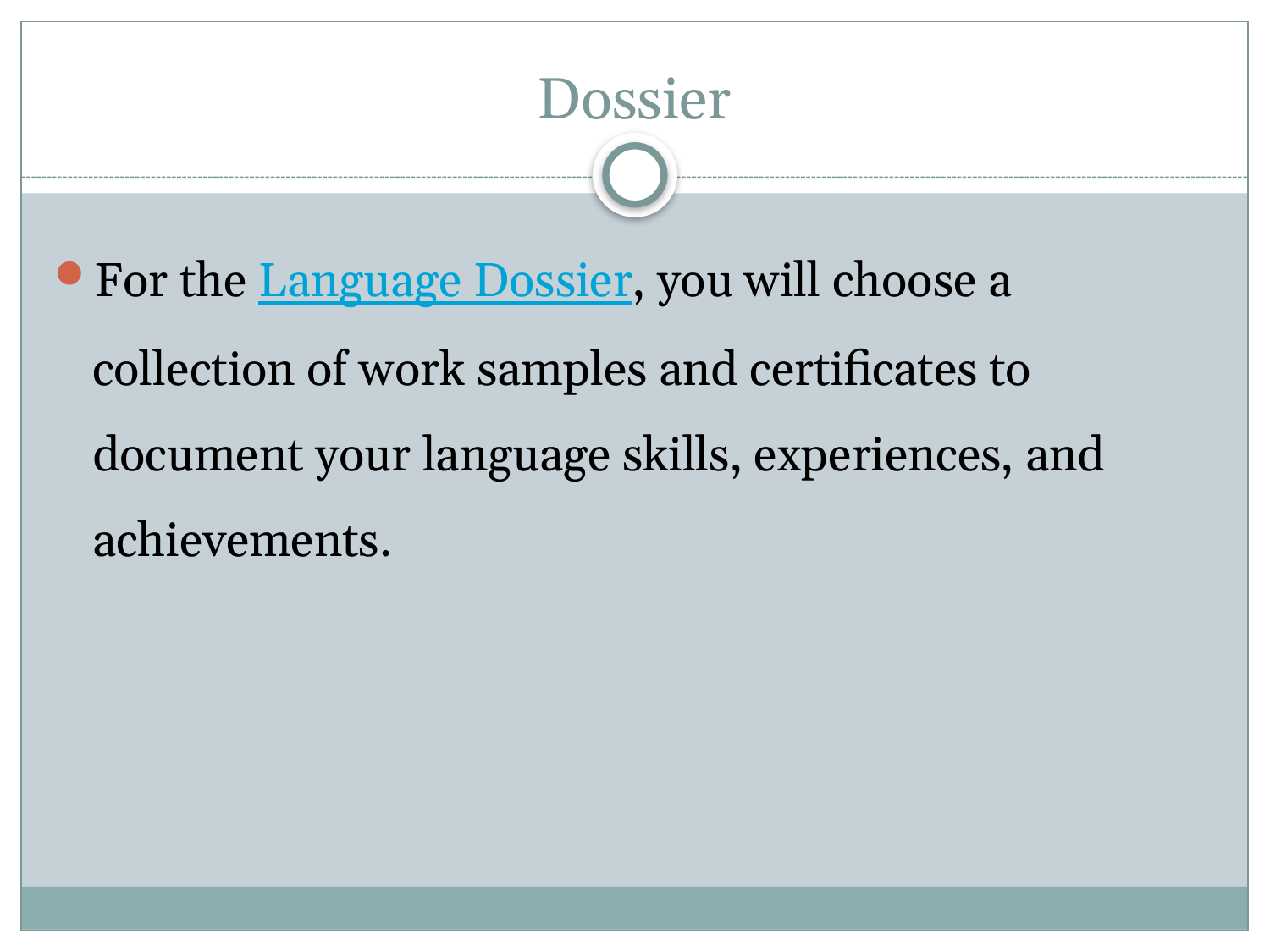

# Dossier
For the Language Dossier, you will choose a collection of work samples and certificates to document your language skills, experiences, and achievements.